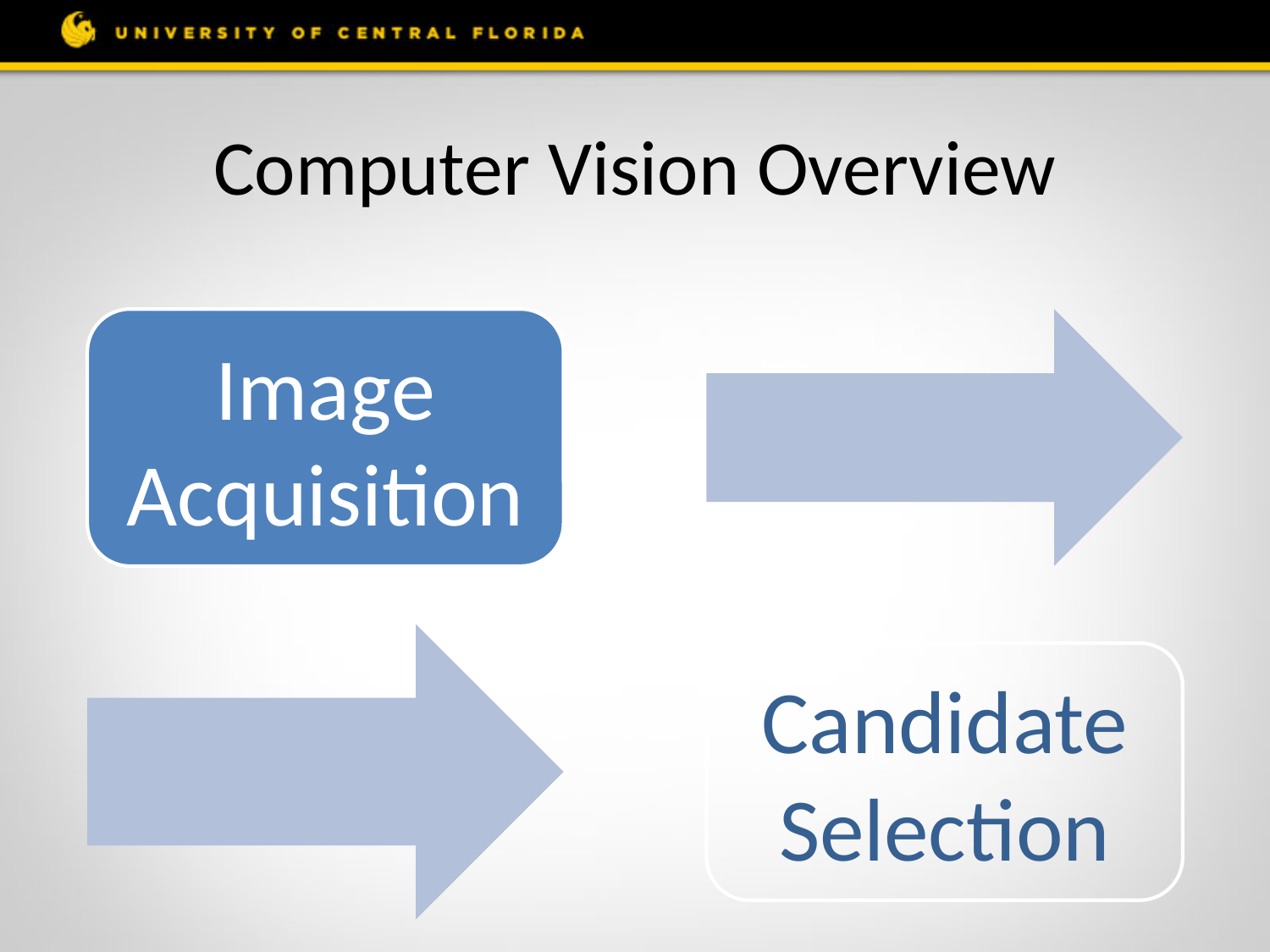

# Computer Vision Overview
Image Acquisition
Candidate Selection